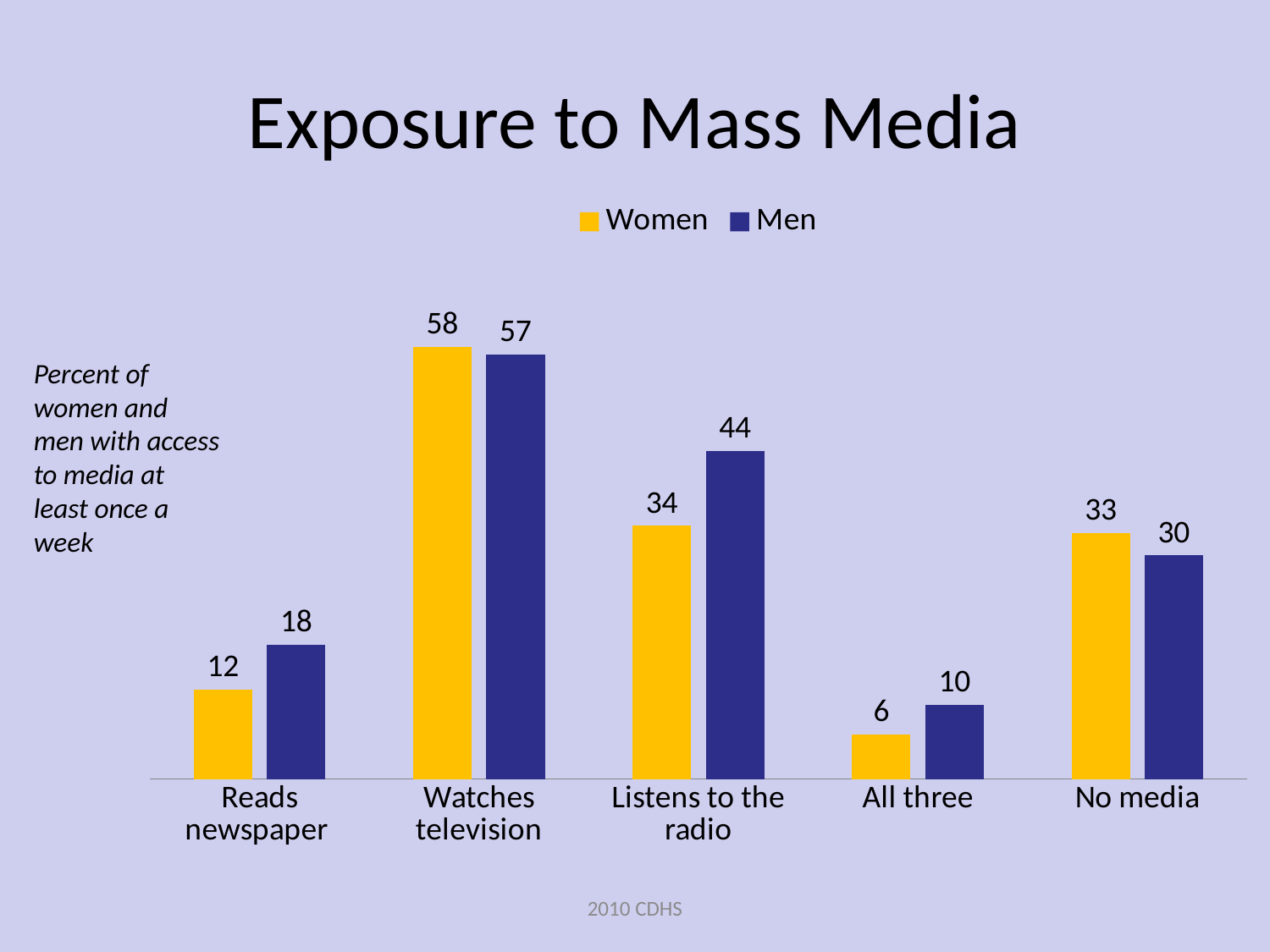

# Exposure to Mass Media

### Chart

| Category | Women | Men |
|---|---|---|
| Reads newspaper  | 12.0 | 18.0 |
| Watches television | 58.0 | 57.0 |
| Listens to the radio | 34.0 | 44.0 |
| All three | 6.0 | 10.0 |
| No media | 33.0 | 30.0 |
Percent of women and men with access to media at least once a week
2010 CDHS